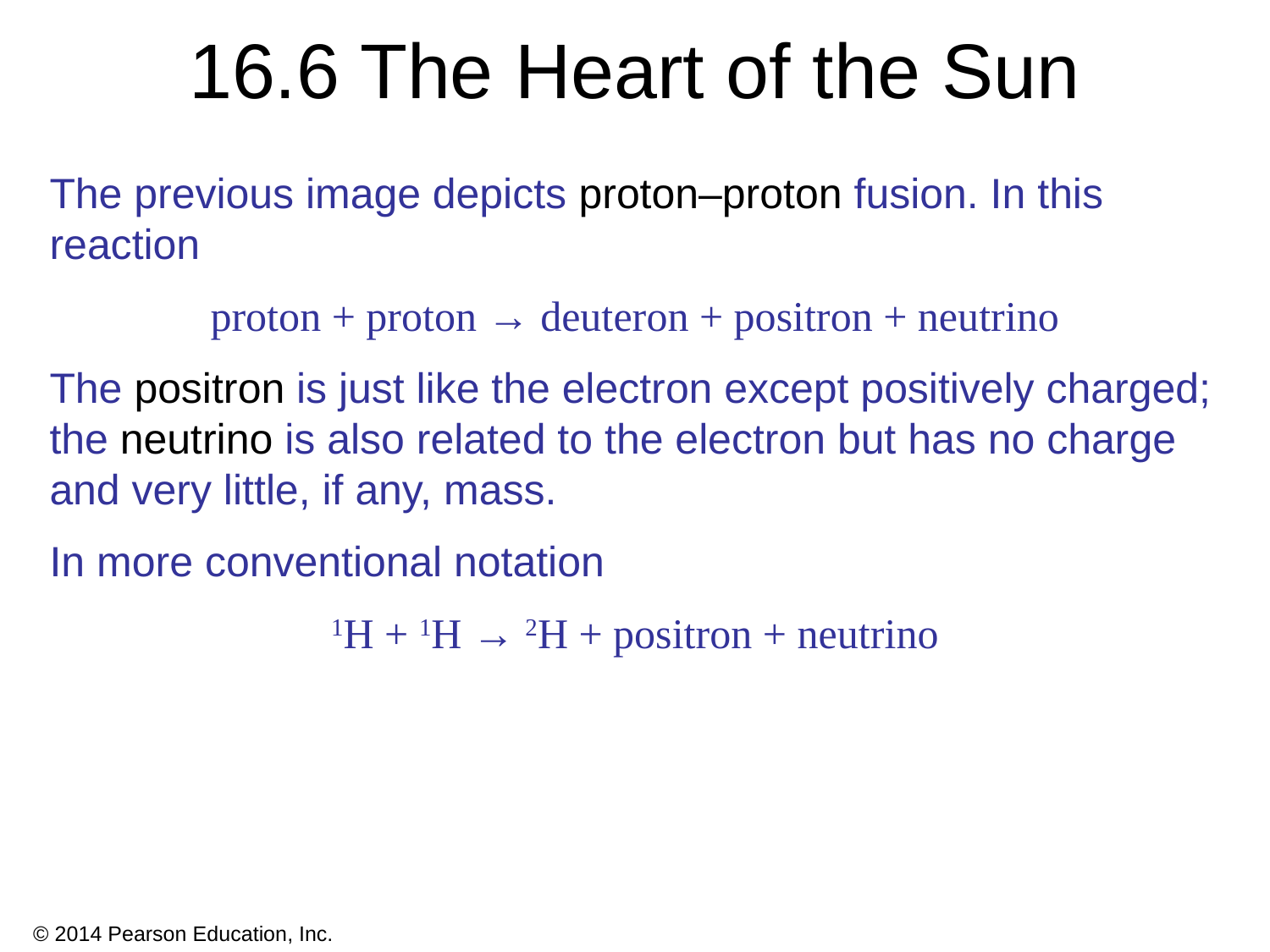

# 16.6 The Heart of the Sun
The previous image depicts proton–proton fusion. In this reaction
proton + proton → deuteron + positron + neutrino
The positron is just like the electron except positively charged; the neutrino is also related to the electron but has no charge and very little, if any, mass.
In more conventional notation
1H + 1H → 2H + positron + neutrino